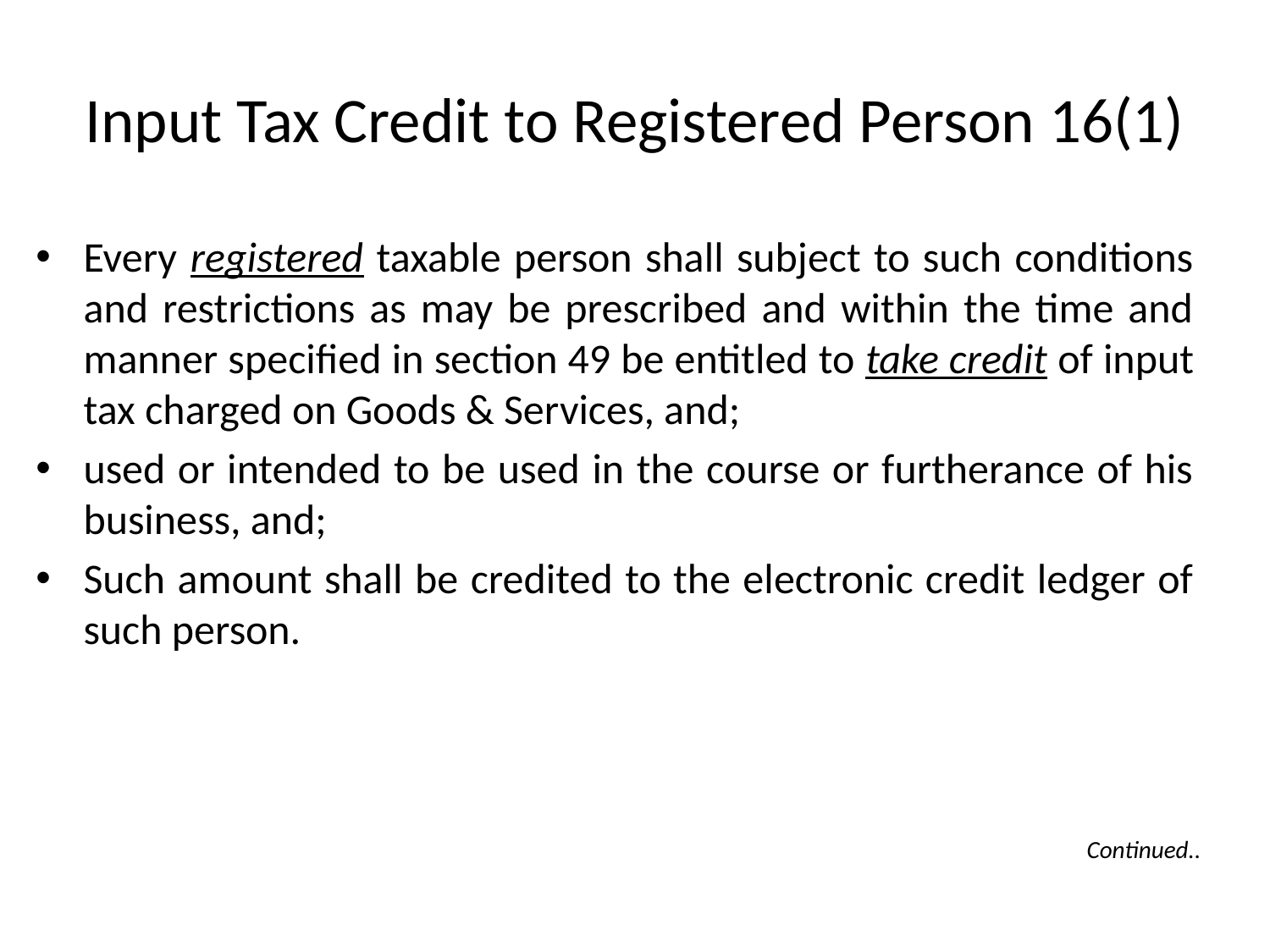

# Input Tax Credit to Registered Person 16(1)
Every registered taxable person shall subject to such conditions and restrictions as may be prescribed and within the time and manner specified in section 49 be entitled to take credit of input tax charged on Goods & Services, and;
used or intended to be used in the course or furtherance of his business, and;
Such amount shall be credited to the electronic credit ledger of such person.

Continued..